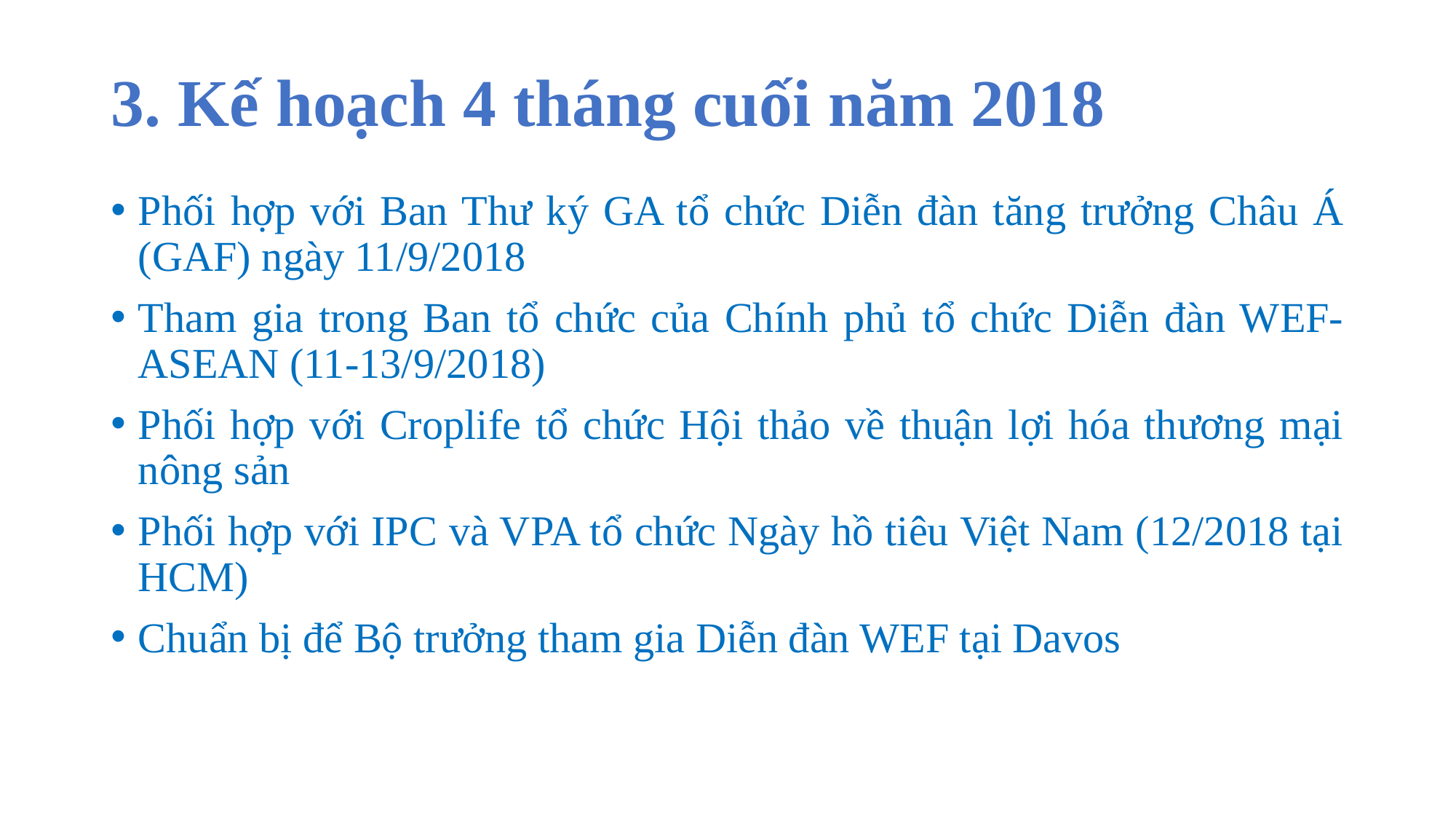

# 3. Kế hoạch 4 tháng cuối năm 2018
Phối hợp với Ban Thư ký GA tổ chức Diễn đàn tăng trưởng Châu Á (GAF) ngày 11/9/2018
Tham gia trong Ban tổ chức của Chính phủ tổ chức Diễn đàn WEF-ASEAN (11-13/9/2018)
Phối hợp với Croplife tổ chức Hội thảo về thuận lợi hóa thương mại nông sản
Phối hợp với IPC và VPA tổ chức Ngày hồ tiêu Việt Nam (12/2018 tại HCM)
Chuẩn bị để Bộ trưởng tham gia Diễn đàn WEF tại Davos